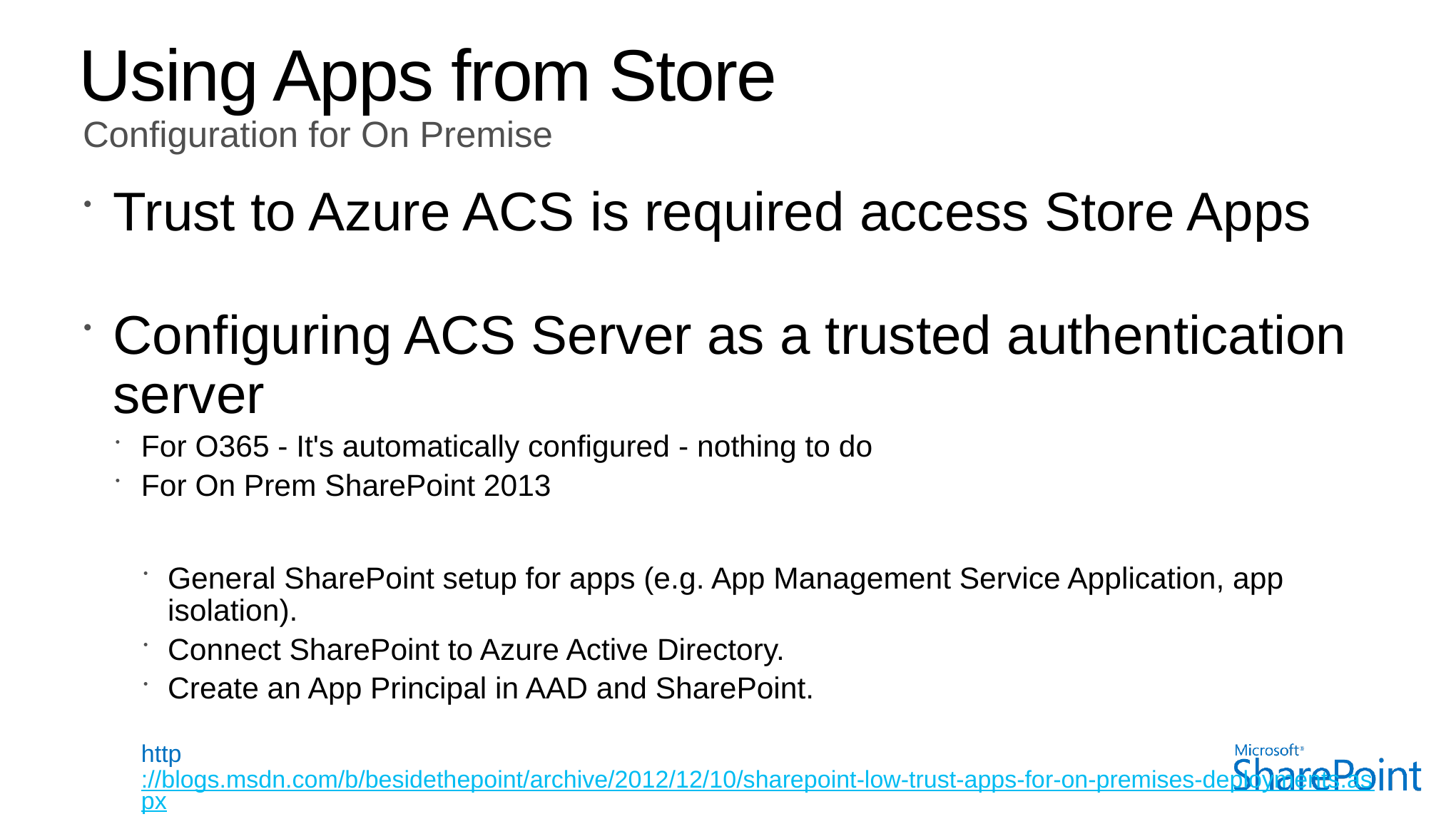

# Using Apps from Store
Configuration for On Premise
Trust to Azure ACS is required access Store Apps

Configuring ACS Server as a trusted authentication server
For O365 - It's automatically configured - nothing to do
For On Prem SharePoint 2013

General SharePoint setup for apps (e.g. App Management Service Application, app isolation).
Connect SharePoint to Azure Active Directory.
Create an App Principal in AAD and SharePoint.

http://blogs.msdn.com/b/besidethepoint/archive/2012/12/10/sharepoint-low-trust-apps-for-on-premises-deployments.aspx